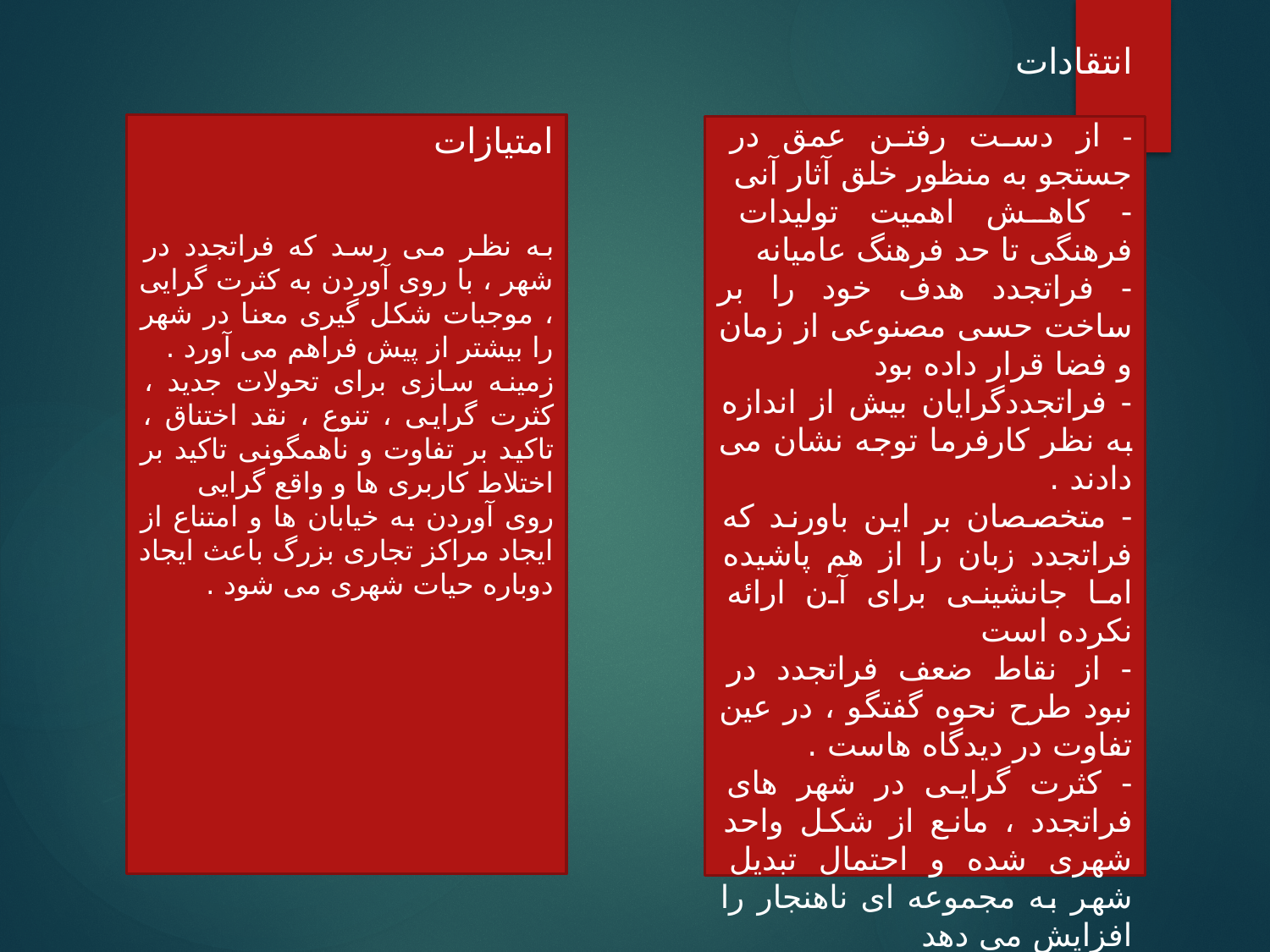

امتیازات

به نظر می رسد که فراتجدد در شهر ، با روی آوردن به کثرت گرایی ، موجبات شکل گیری معنا در شهر را بیشتر از پیش فراهم می آورد .
زمینه سازی برای تحولات جدید ، کثرت گرایی ، تنوع ، نقد اختناق ، تاکید بر تفاوت و ناهمگونی تاکید بر اختلاط کاربری ها و واقع گرایی
روی آوردن به خیابان ها و امتناع از ایجاد مراکز تجاری بزرگ باعث ایجاد دوباره حیات شهری می شود .

انتقادات

- از دست رفتن عمق در جستجو به منظور خلق آثار آنی
- کاهش اهمیت تولیدات فرهنگی تا حد فرهنگ عامیانه
- فراتجدد هدف خود را بر ساخت حسی مصنوعی از زمان و فضا قرار داده بود
- فراتجددگرایان بیش از اندازه به نظر کارفرما توجه نشان می دادند .
- متخصصان بر این باورند که فراتجدد زبان را از هم پاشیده اما جانشینی برای آن ارائه نکرده است
- از نقاط ضعف فراتجدد در نبود طرح نحوه گفتگو ، در عین تفاوت در دیدگاه هاست .
- کثرت گرایی در شهر های فراتجدد ، مانع از شکل واحد شهری شده و احتمال تبدیل شهر به مجموعه ای ناهنجار را افزایش می دهد